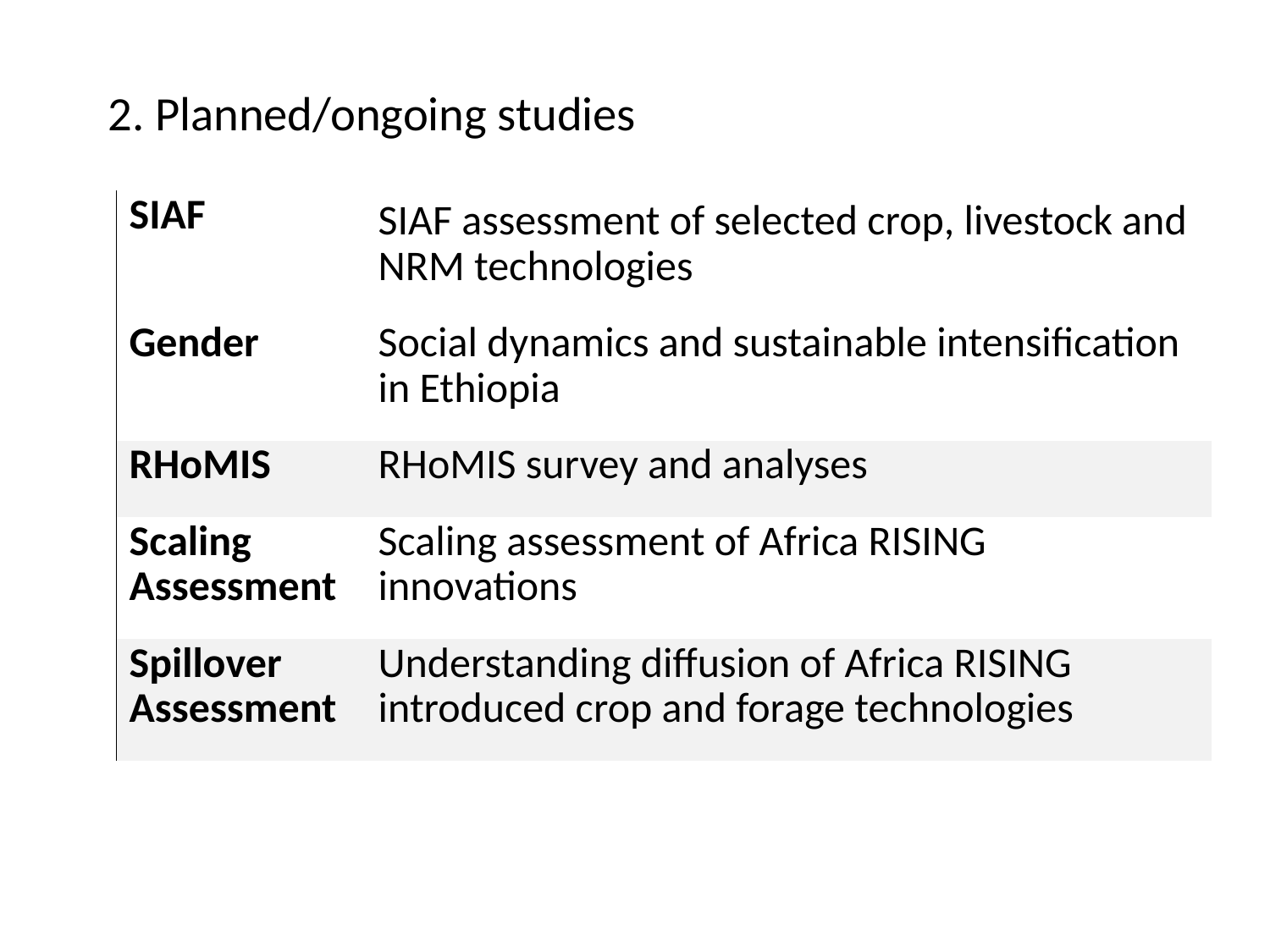

2. Planned/ongoing studies
| SIAF | SIAF assessment of selected crop, livestock and NRM technologies |
| --- | --- |
| Gender | Social dynamics and sustainable intensification in Ethiopia |
| RHoMIS | RHoMIS survey and analyses |
| Scaling Assessment | Scaling assessment of Africa RISING innovations |
| Spillover Assessment | Understanding diffusion of Africa RISING introduced crop and forage technologies |